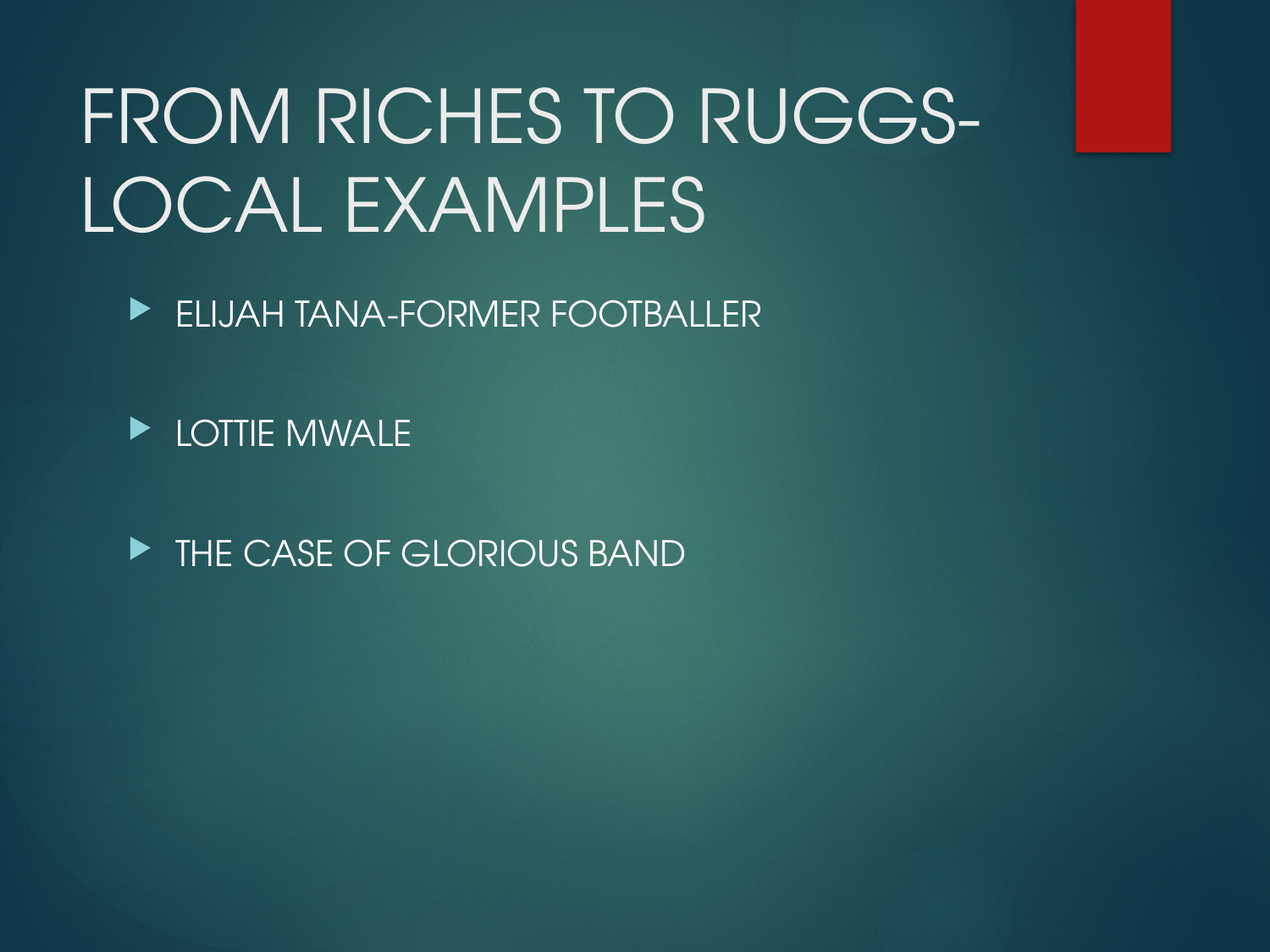

# FROM RICHES TO RUGGS- LOCAL EXAMPLES
ELIJAH TANA-FORMER FOOTBALLER

LOTTIE MWALE

THE CASE OF GLORIOUS BAND